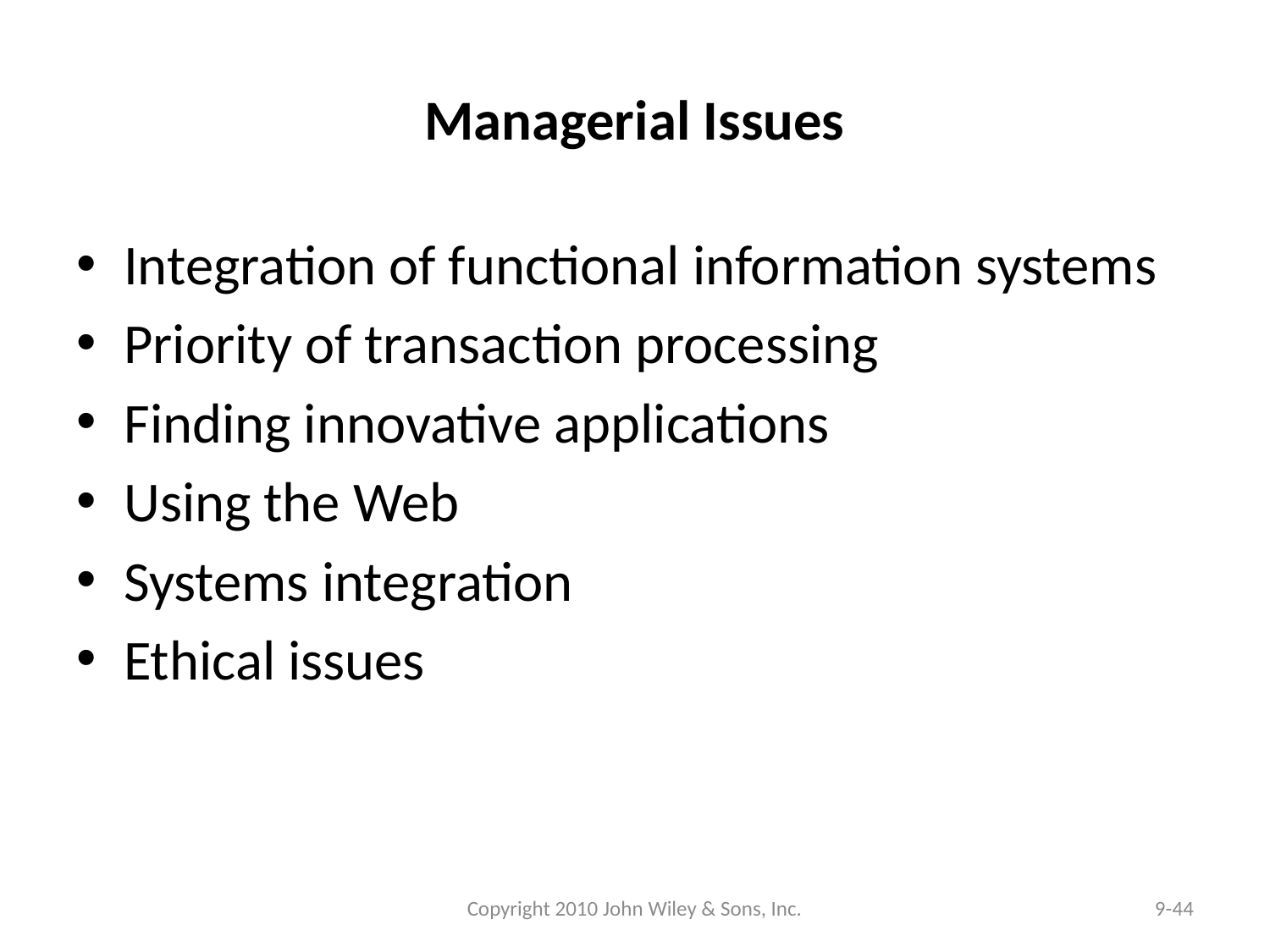

# Managerial Issues
Integration of functional information systems
Priority of transaction processing
Finding innovative applications
Using the Web
Systems integration
Ethical issues
Copyright 2010 John Wiley & Sons, Inc.
9-44